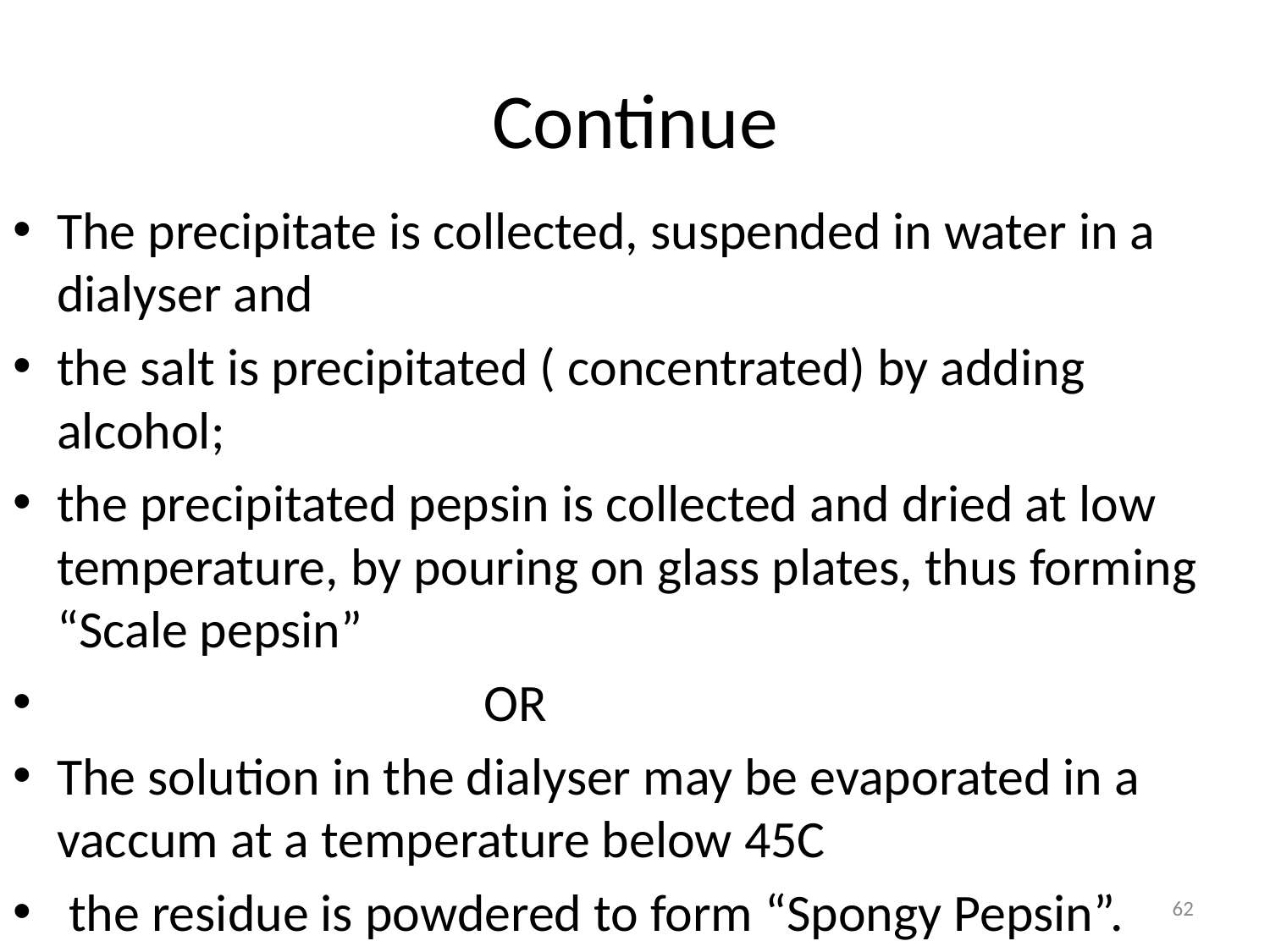

# Continue
The precipitate is collected, suspended in water in a dialyser and
the salt is precipitated ( concentrated) by adding alcohol;
the precipitated pepsin is collected and dried at low temperature, by pouring on glass plates, thus forming “Scale pepsin”
                                    OR
The solution in the dialyser may be evaporated in a vaccum at a temperature below 45C
 the residue is powdered to form “Spongy Pepsin”.

62